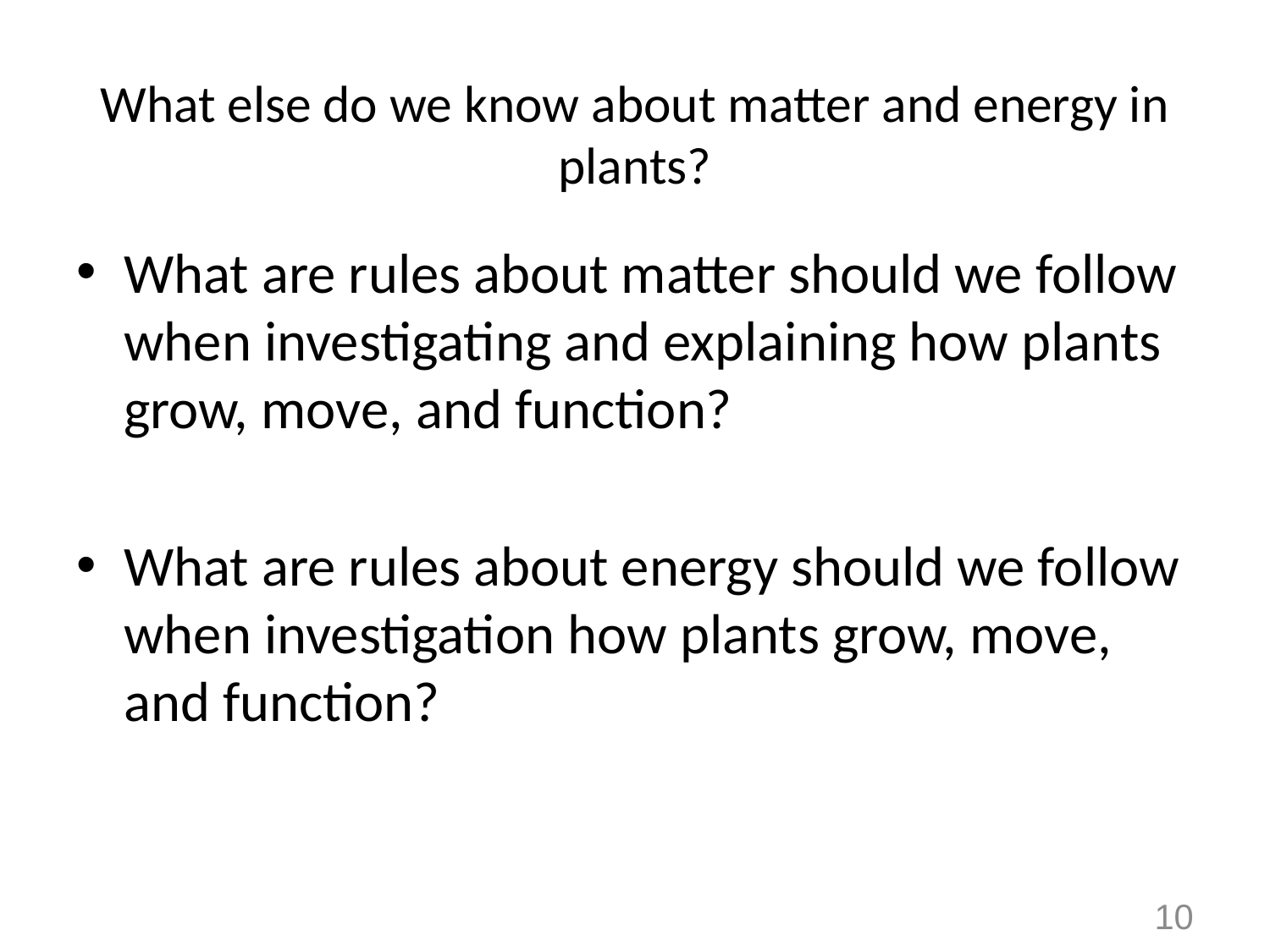

# What else do we know about matter and energy in plants?
What are rules about matter should we follow when investigating and explaining how plants grow, move, and function?

What are rules about energy should we follow when investigation how plants grow, move, and function?
10